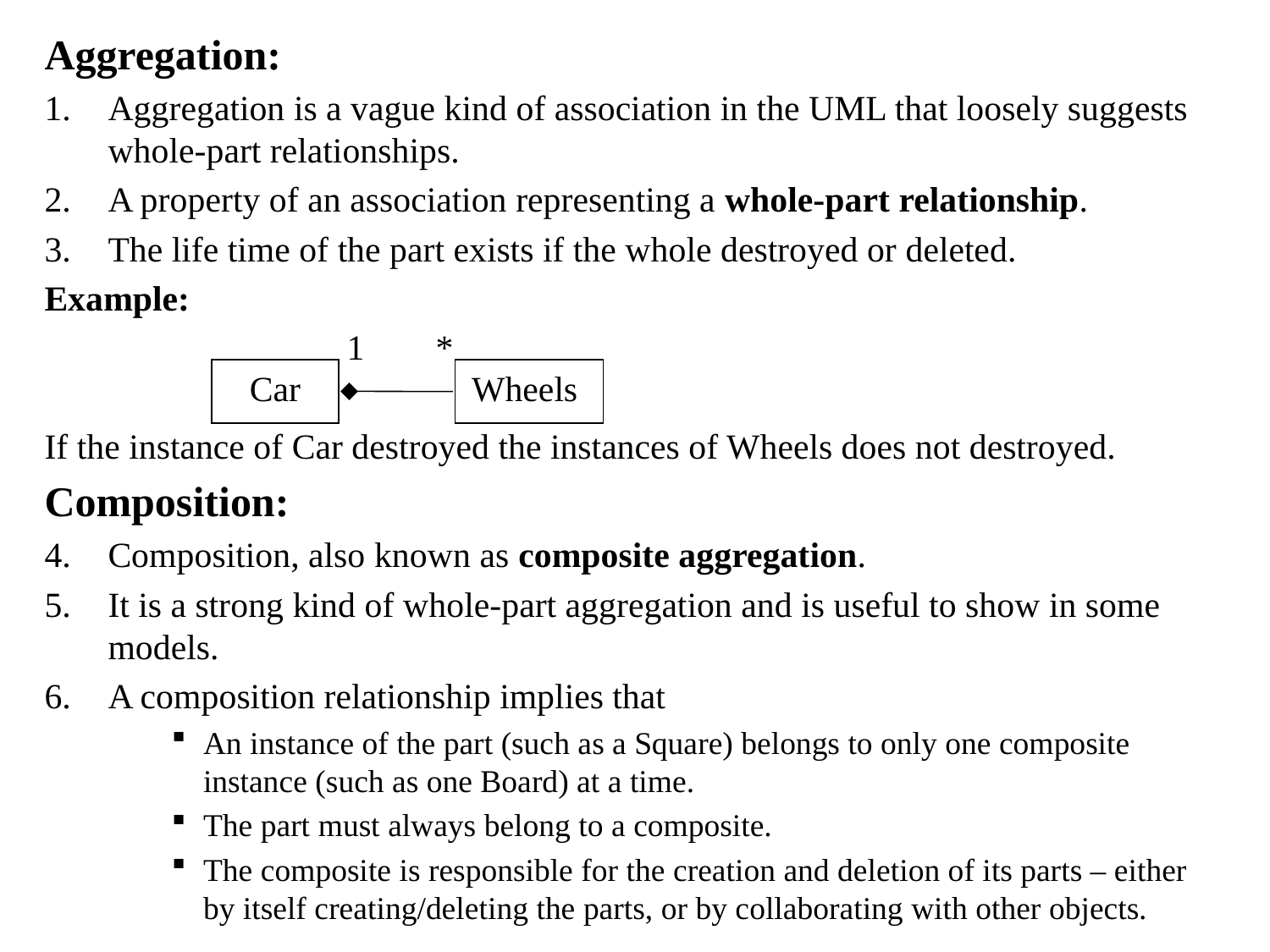

Aggregation:
Aggregation is a vague kind of association in the UML that loosely suggests whole-part relationships.
A property of an association representing a whole-part relationship.
The life time of the part exists if the whole destroyed or deleted.
Example:
                                  1        *

If the instance of Car destroyed the instances of Wheels does not destroyed.
Composition:
Composition, also known as composite aggregation.
It is a strong kind of whole-part aggregation and is useful to show in some models.
A composition relationship implies that
An instance of the part (such as a Square) belongs to only one composite instance (such as one Board) at a time.
The part must always belong to a composite.
The composite is responsible for the creation and deletion of its parts – either by itself creating/deleting the parts, or by collaborating with other objects.

Car
Wheels